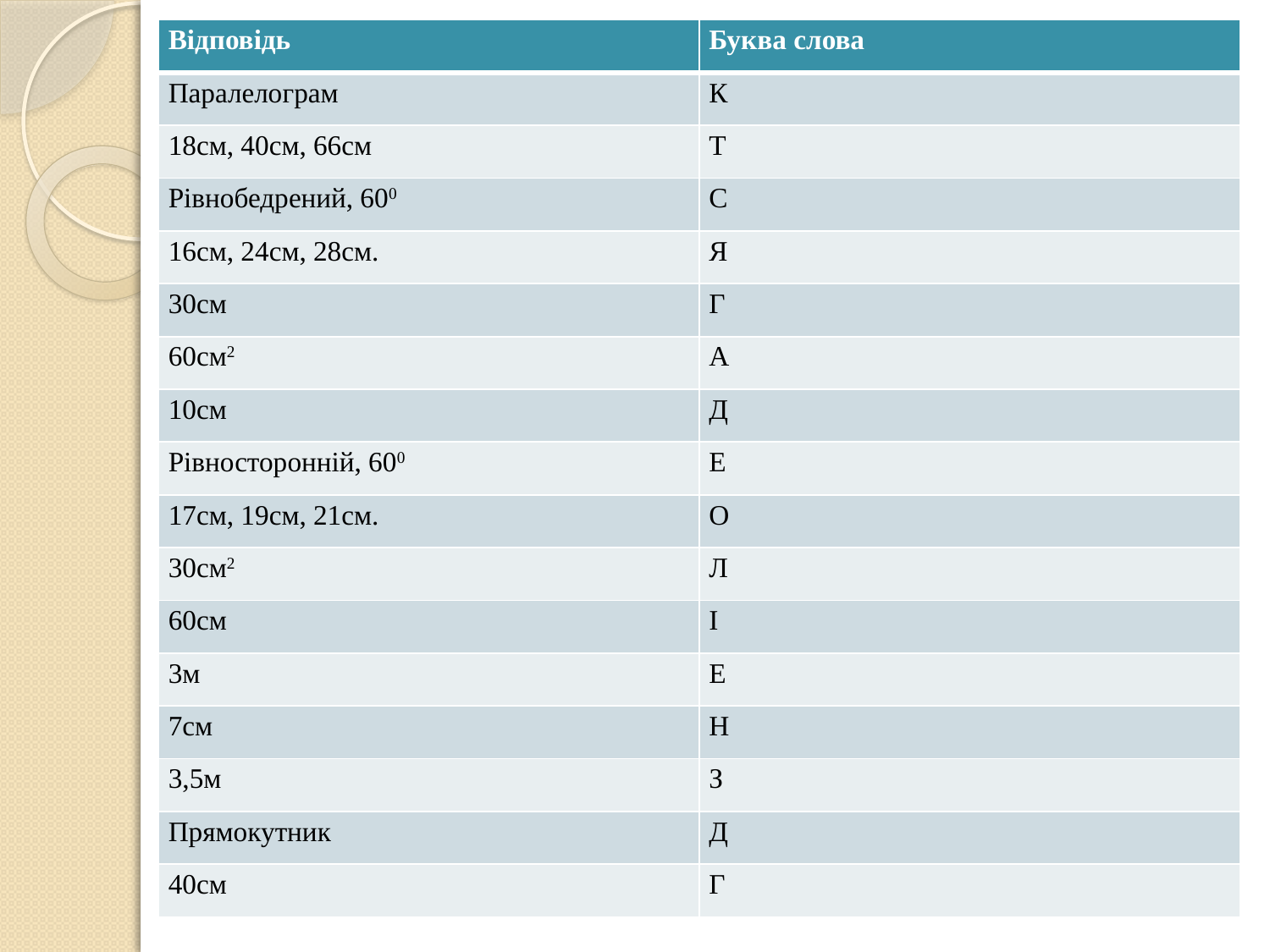

| Відповідь | Буква слова |
| --- | --- |
| Паралелограм | К |
| 18см, 40см, 66см | Т |
| Рівнобедрений, 600 | С |
| 16см, 24см, 28см. | Я |
| 30см | Г |
| 60см2 | А |
| 10см | Д |
| Рівносторонній, 600 | Е |
| 17см, 19см, 21см. | О |
| 30см2 | Л |
| 60см | І |
| 3м | Е |
| 7см | Н |
| 3,5м | З |
| Прямокутник | Д |
| 40см | Г |
#